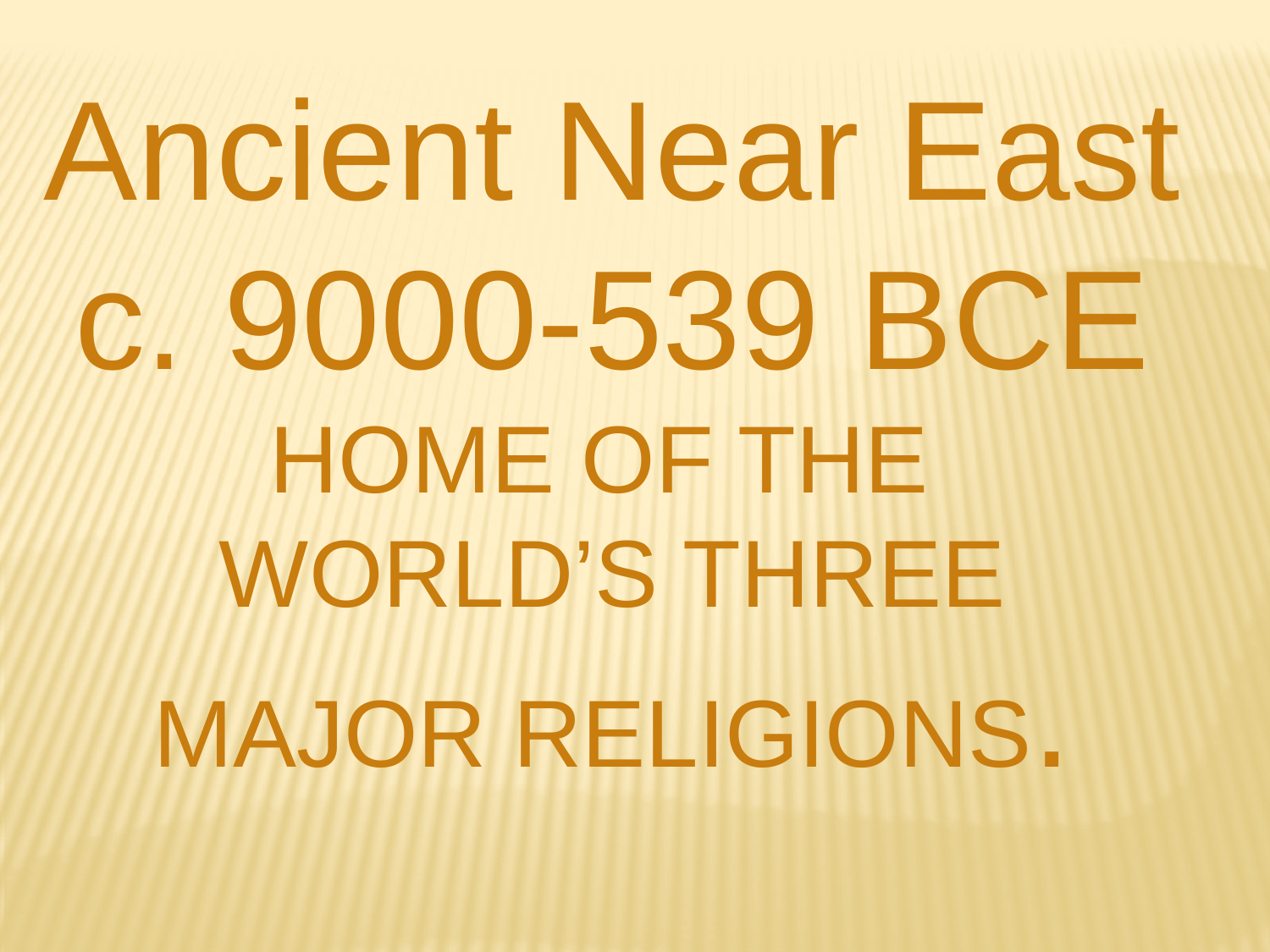

Ancient Near East
c. 9000-539 BCE
HOME OF THE
WORLD’S THREE
MAJOR RELIGIONS.